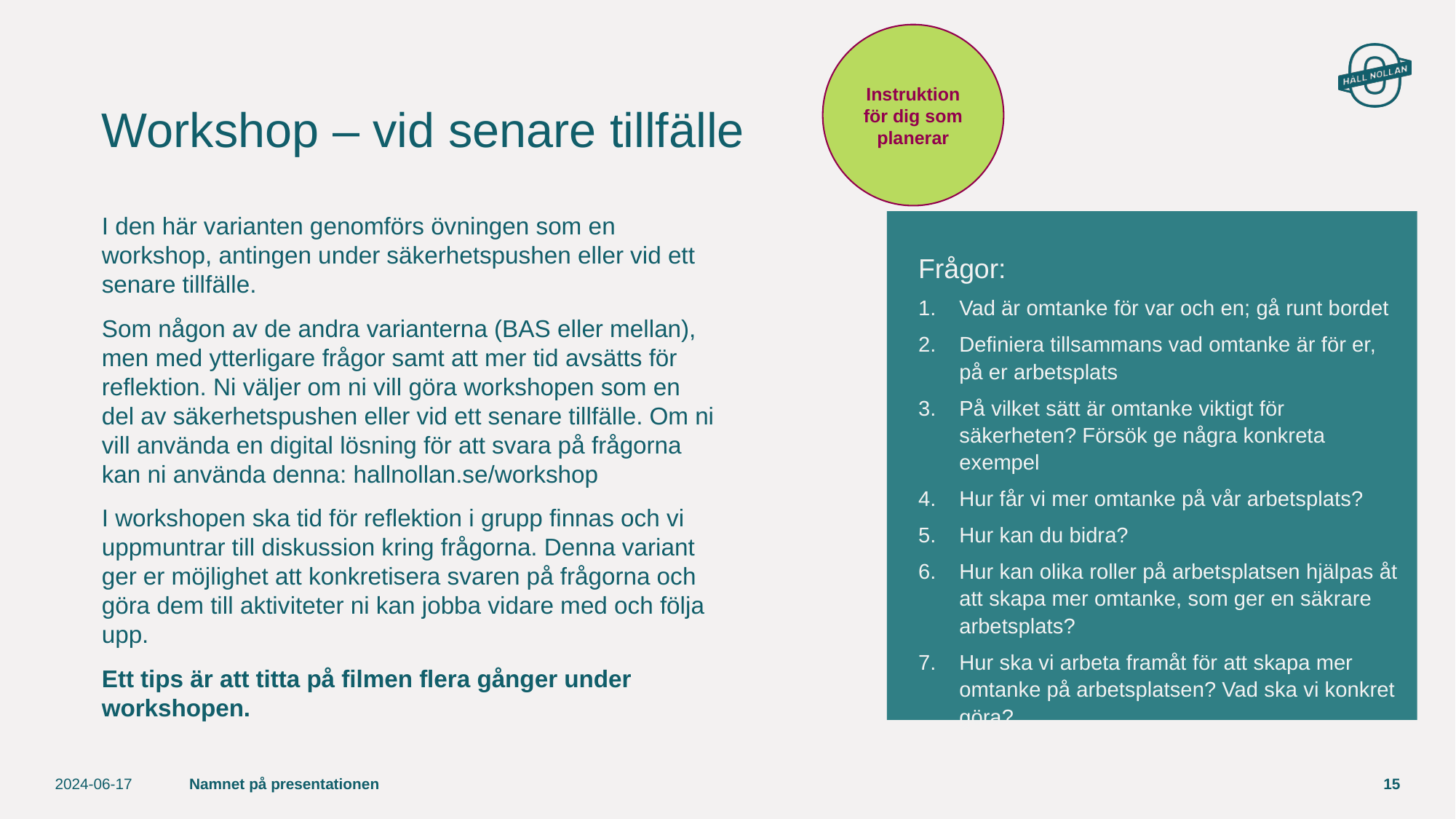

Instruktion för dig som planerar
# Workshop – vid senare tillfälle
I den här varianten genomförs övningen som en workshop, antingen under säkerhetspushen eller vid ett senare tillfälle.
Som någon av de andra varianterna (BAS eller mellan), men med ytterligare frågor samt att mer tid avsätts för reflektion. Ni väljer om ni vill göra workshopen som en del av säkerhetspushen eller vid ett senare tillfälle. Om ni vill använda en digital lösning för att svara på frågorna kan ni använda denna: hallnollan.se/workshop
I workshopen ska tid för reflektion i grupp finnas och vi uppmuntrar till diskussion kring frågorna. Denna variant ger er möjlighet att konkretisera svaren på frågorna och göra dem till aktiviteter ni kan jobba vidare med och följa upp.
Ett tips är att titta på filmen flera gånger under workshopen.

Frågor:
Vad är omtanke för var och en; gå runt bordet
Definiera tillsammans vad omtanke är för er,  på er arbetsplats
På vilket sätt är omtanke viktigt för säkerheten? Försök ge några konkreta exempel
Hur får vi mer omtanke på vår arbetsplats?
Hur kan du bidra?
Hur kan olika roller på arbetsplatsen hjälpas åt att skapa mer omtanke, som ger en säkrare arbetsplats?
Hur ska vi arbeta framåt för att skapa mer omtanke på arbetsplatsen? Vad ska vi konkret göra?

2024-06-17
Namnet på presentationen
15